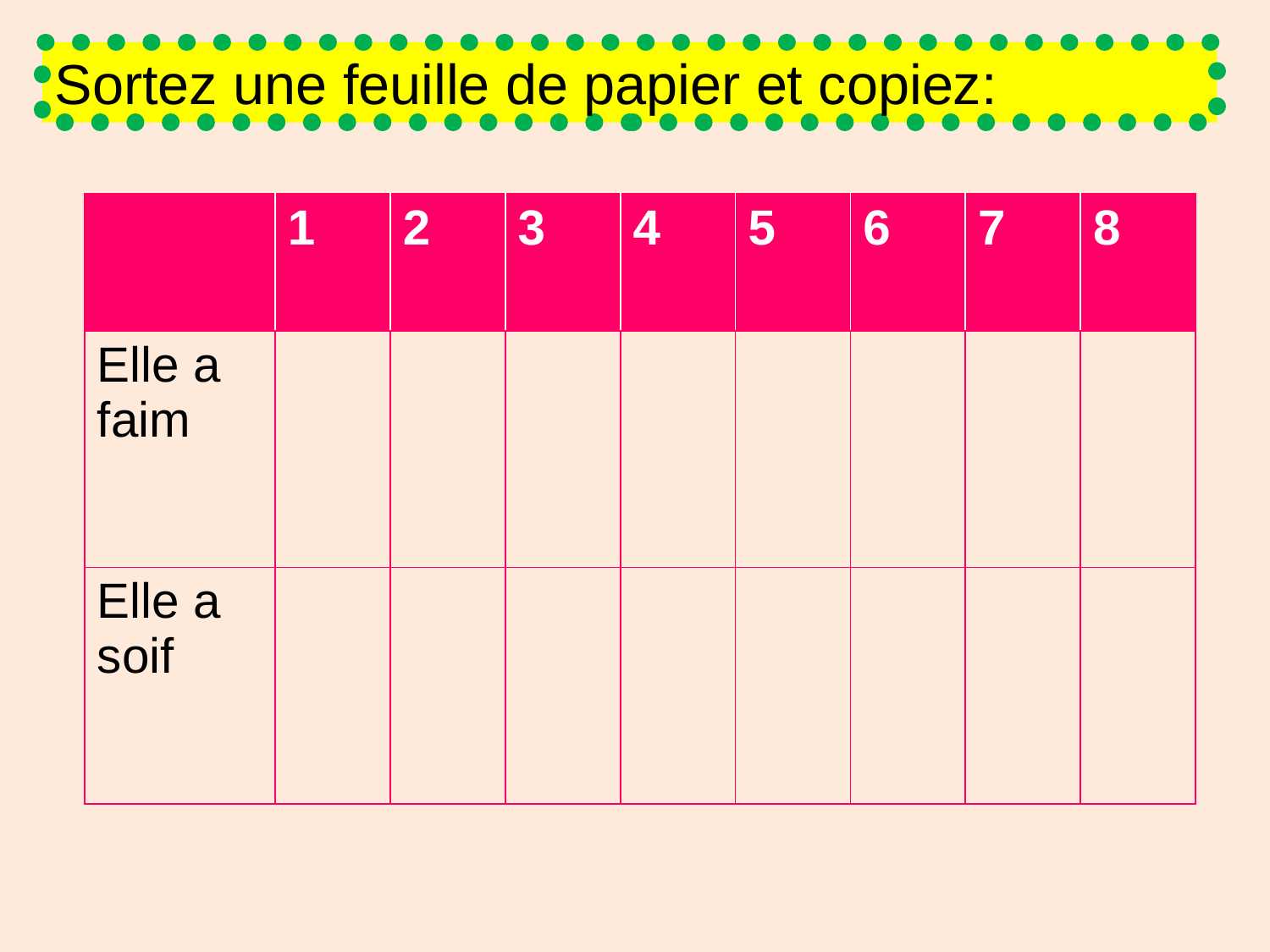

Sortez une feuille de papier et copiez:
|  | 1 | 2 | 3 | 4 | 5 | 6 | 7 | 8 |
| --- | --- | --- | --- | --- | --- | --- | --- | --- |
| Elle a faim |  |  |  |  |  |  |  |  |
| Elle a soif |  |  |  |  |  |  |  |  |